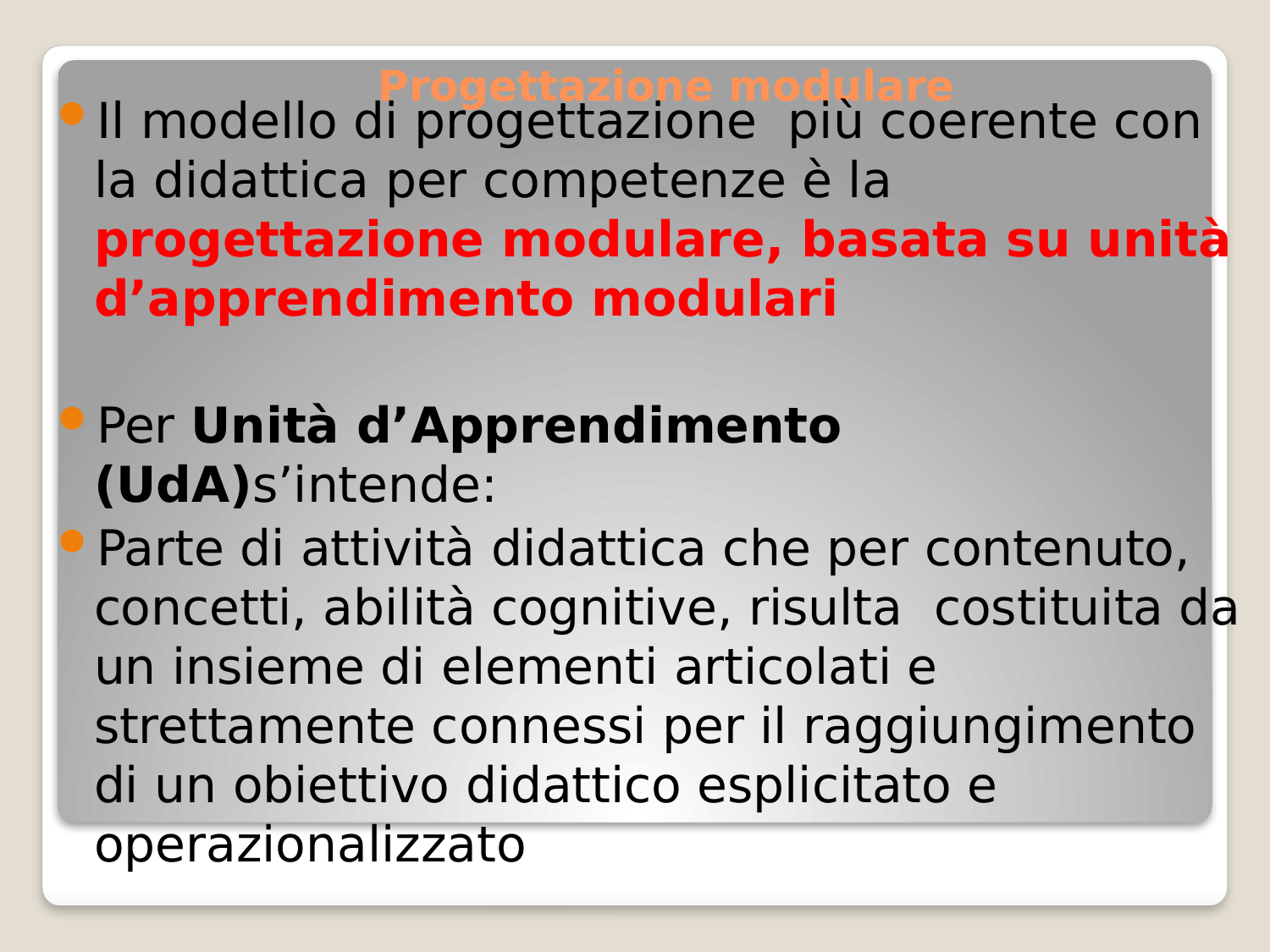

# Progettazione modulare
Il modello di progettazione  più coerente con la didattica per competenze è la progettazione modulare, basata su unità d’apprendimento modulari

Per Unità d’Apprendimento  (UdA)s’intende:
Parte di attività didattica che per contenuto, concetti, abilità cognitive, risulta  costituita da un insieme di elementi articolati e strettamente connessi per il raggiungimento di un obiettivo didattico esplicitato e operazionalizzato